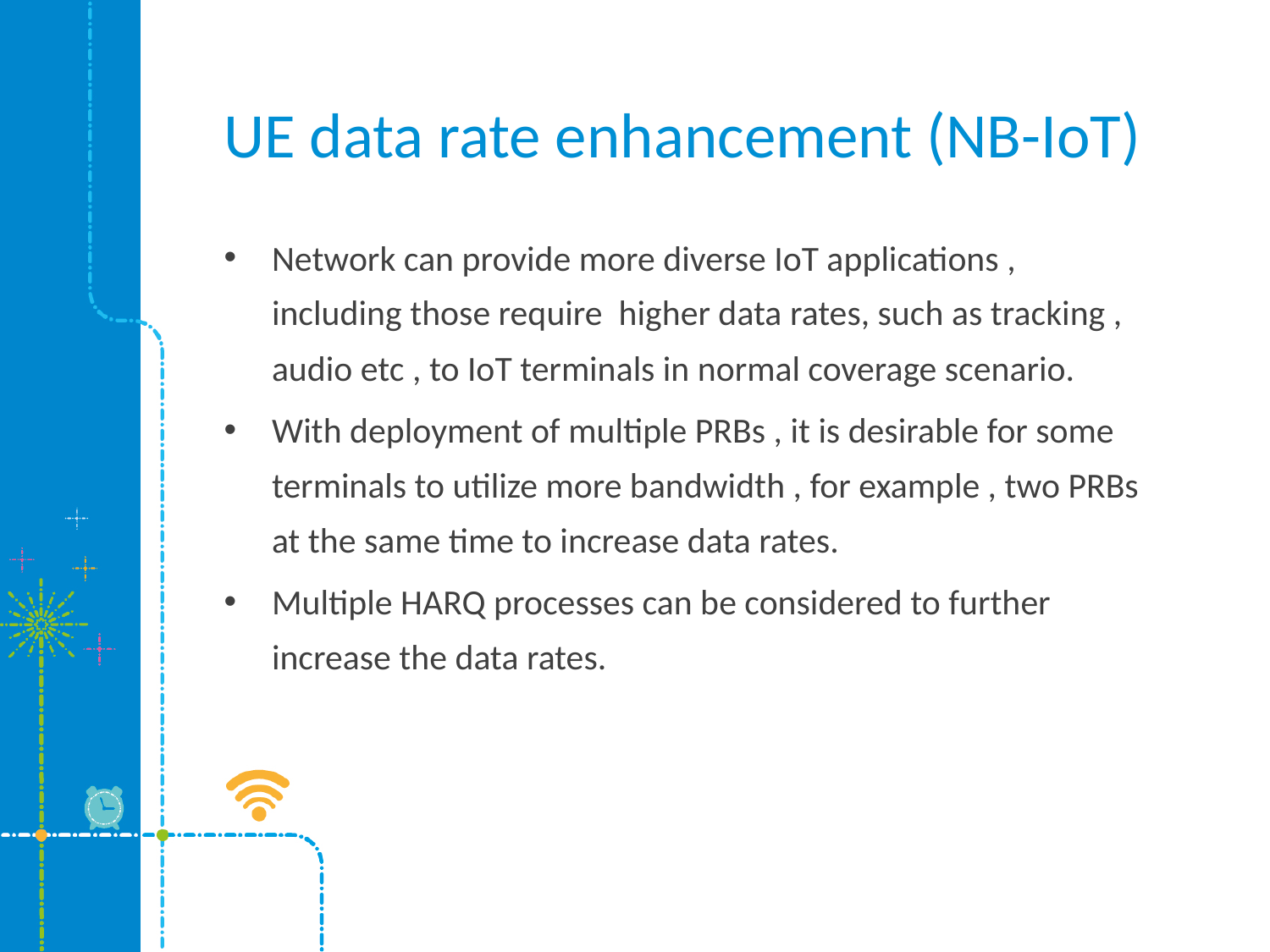

# UE data rate enhancement (NB-IoT)
Network can provide more diverse IoT applications , including those require  higher data rates, such as tracking , audio etc , to IoT terminals in normal coverage scenario.
With deployment of multiple PRBs , it is desirable for some terminals to utilize more bandwidth , for example , two PRBs at the same time to increase data rates.
Multiple HARQ processes can be considered to further increase the data rates.